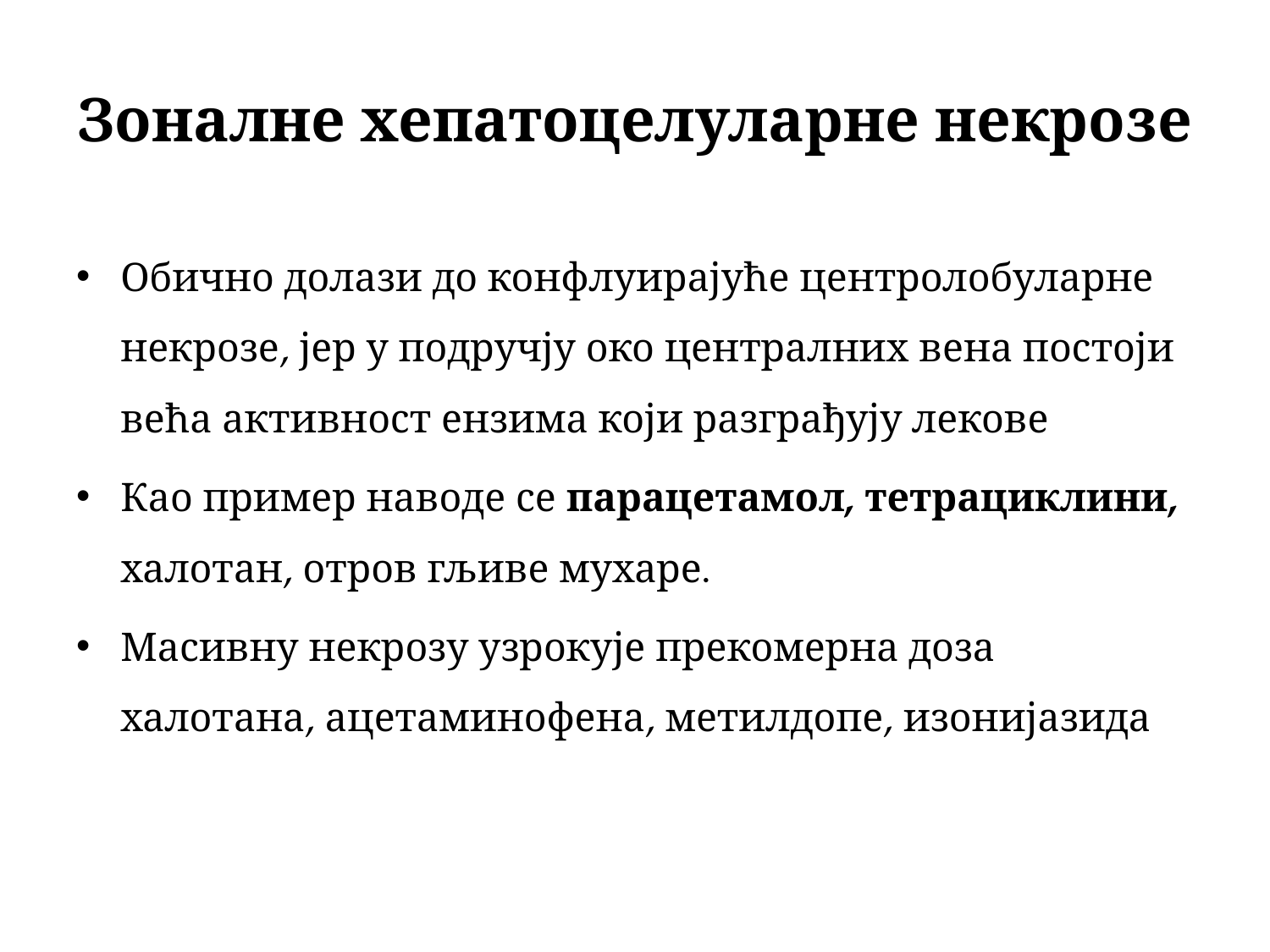

# Зоналне хепатоцелуларне некрозе
Обично долази до конфлуирајуће центролобуларне некрозе, јер у подручју око централних вена постоји већа активност ензима који разграђују лекове
Као пример наводе се парацетамол, тетрациклини, халотан, отров гљиве мухаре.
Масивну некрозу узрокује прекомерна доза халотана, ацетаминофена, метилдопе, изонијазида